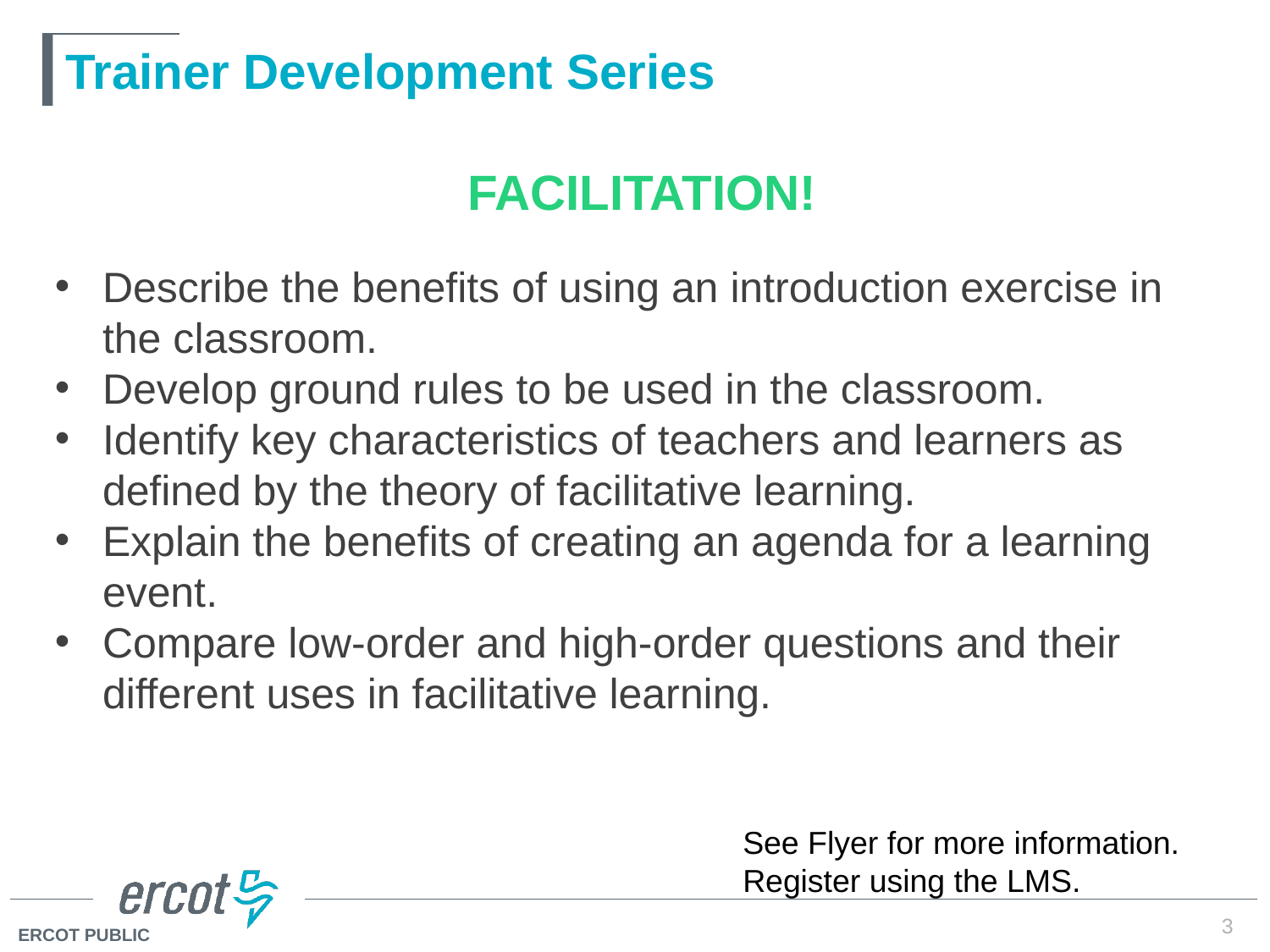

# Trainer Development Series
FACILITATION!
Describe the benefits of using an introduction exercise in the classroom.
Develop ground rules to be used in the classroom.
Identify key characteristics of teachers and learners as defined by the theory of facilitative learning.
Explain the benefits of creating an agenda for a learning event.
Compare low-order and high-order questions and their different uses in facilitative learning.
See Flyer for more information.    Register using the LMS.
3